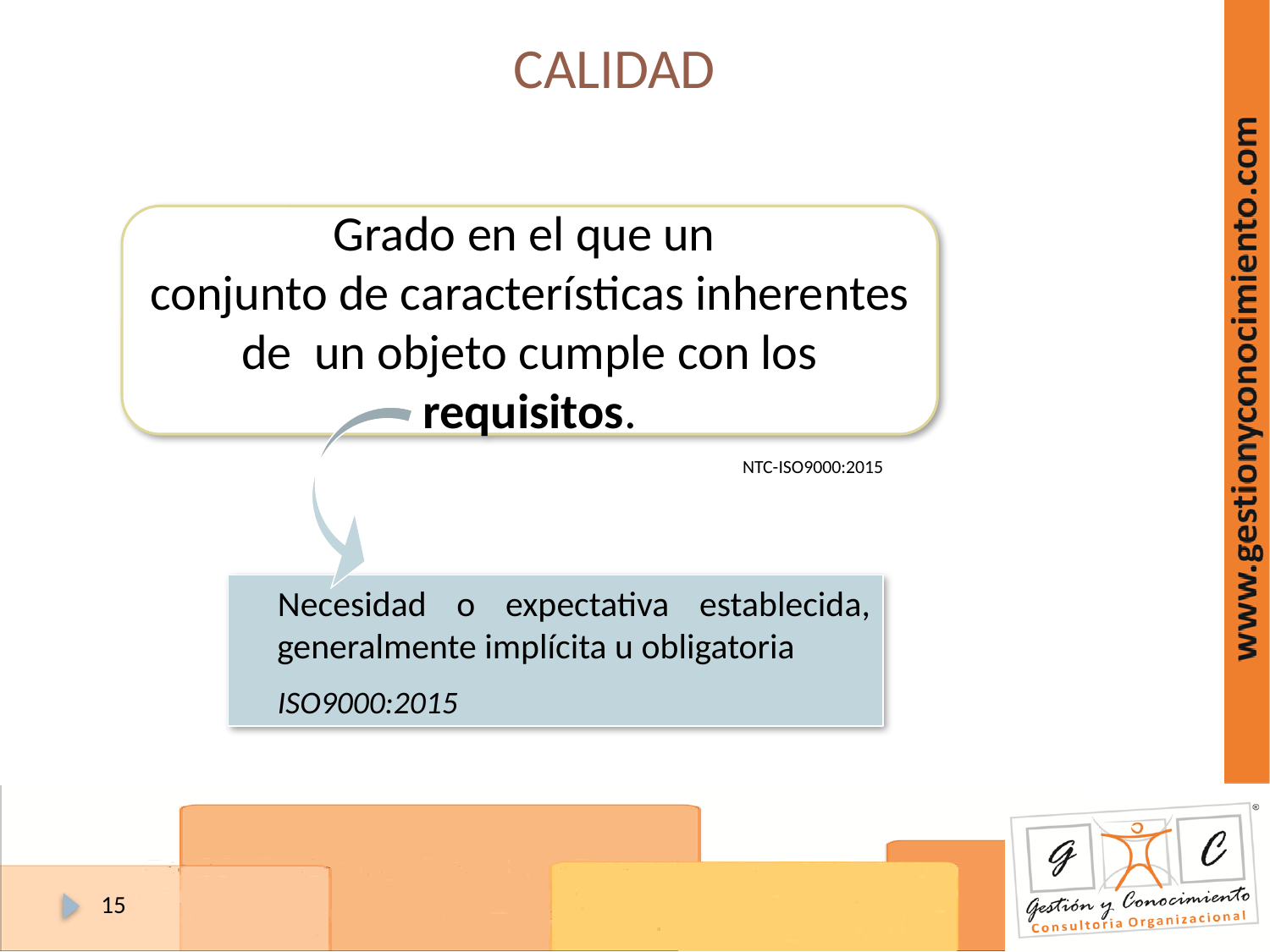

CALIDAD
Grado en el que un
conjunto de características inherentes de  un objeto cumple con los
requisitos.

NTC-ISO9000:2015
Necesidad o expectativa establecida, generalmente implícita u obligatoria
ISO9000:2015
15